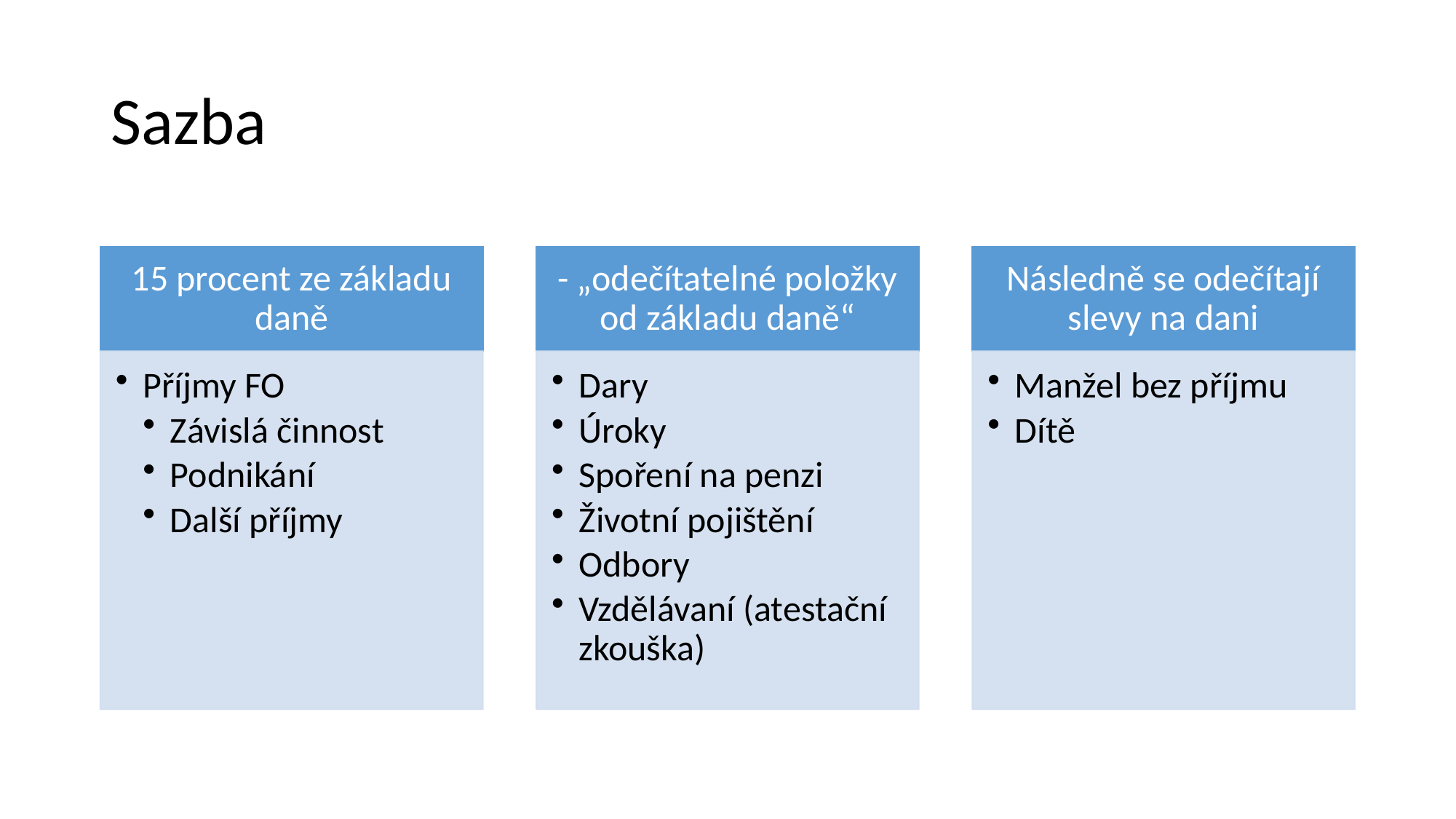

# Sazba
15 procent ze základu daně
Příjmy FO
Závislá činnost
Podnikání
Další příjmy
- „odečítatelné položky od základu daně“
Dary
Úroky
Spoření na penzi
Životní pojištění
Odbory
Vzdělávaní (atestační zkouška)
Následně se odečítají slevy na dani
Manžel bez příjmu
Dítě